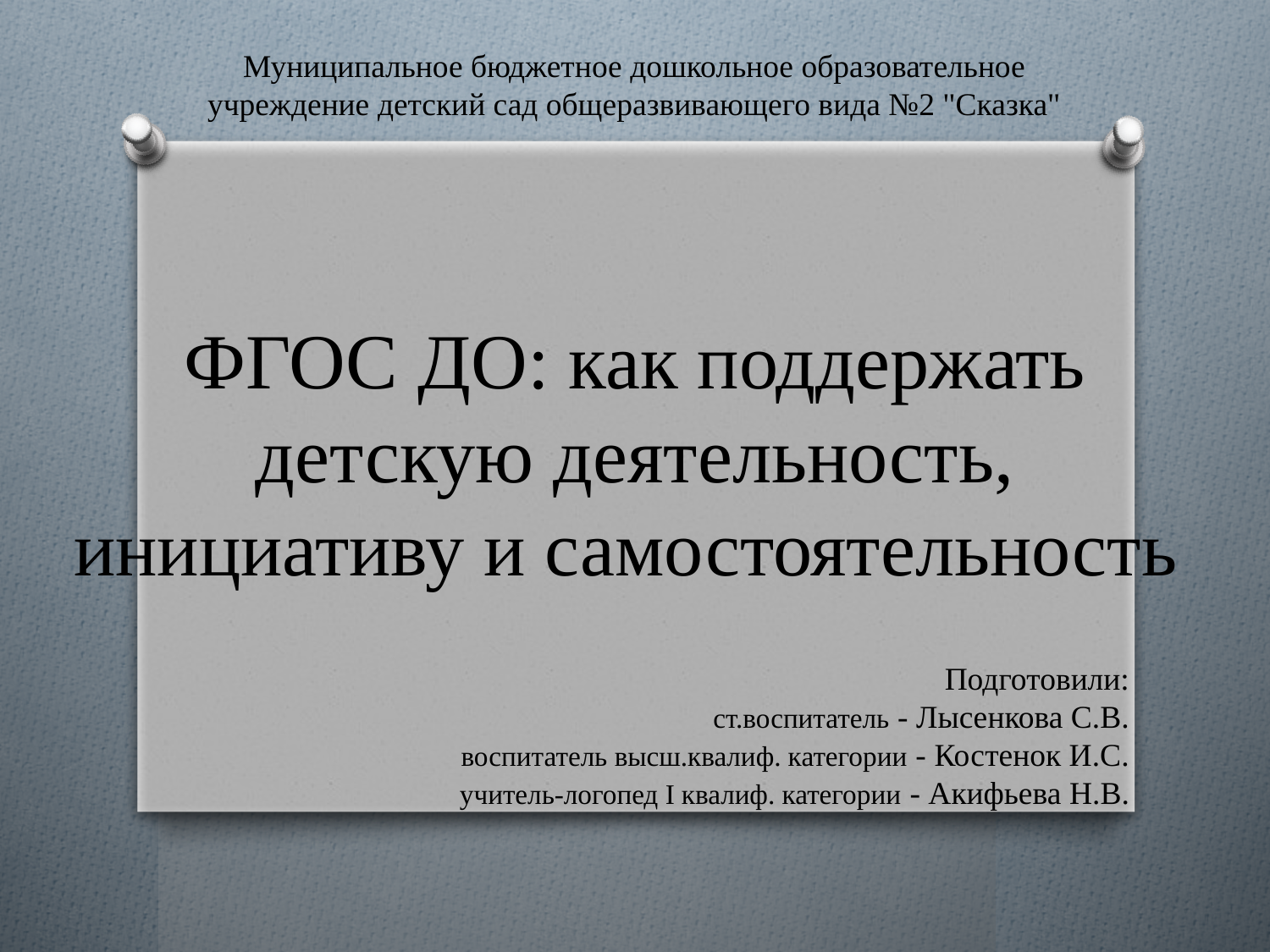

Муниципальное бюджетное дошкольное образовательное учреждение детский сад общеразвивающего вида №2 "Сказка"
# ФГОС ДО: как поддержать детскую деятельность, инициативу и самостоятельность
Подготовили:
ст.воспитатель - Лысенкова С.В.
воспитатель высш.квалиф. категории - Костенок И.С.
учитель-логопед I квалиф. категории - Акифьева Н.В.